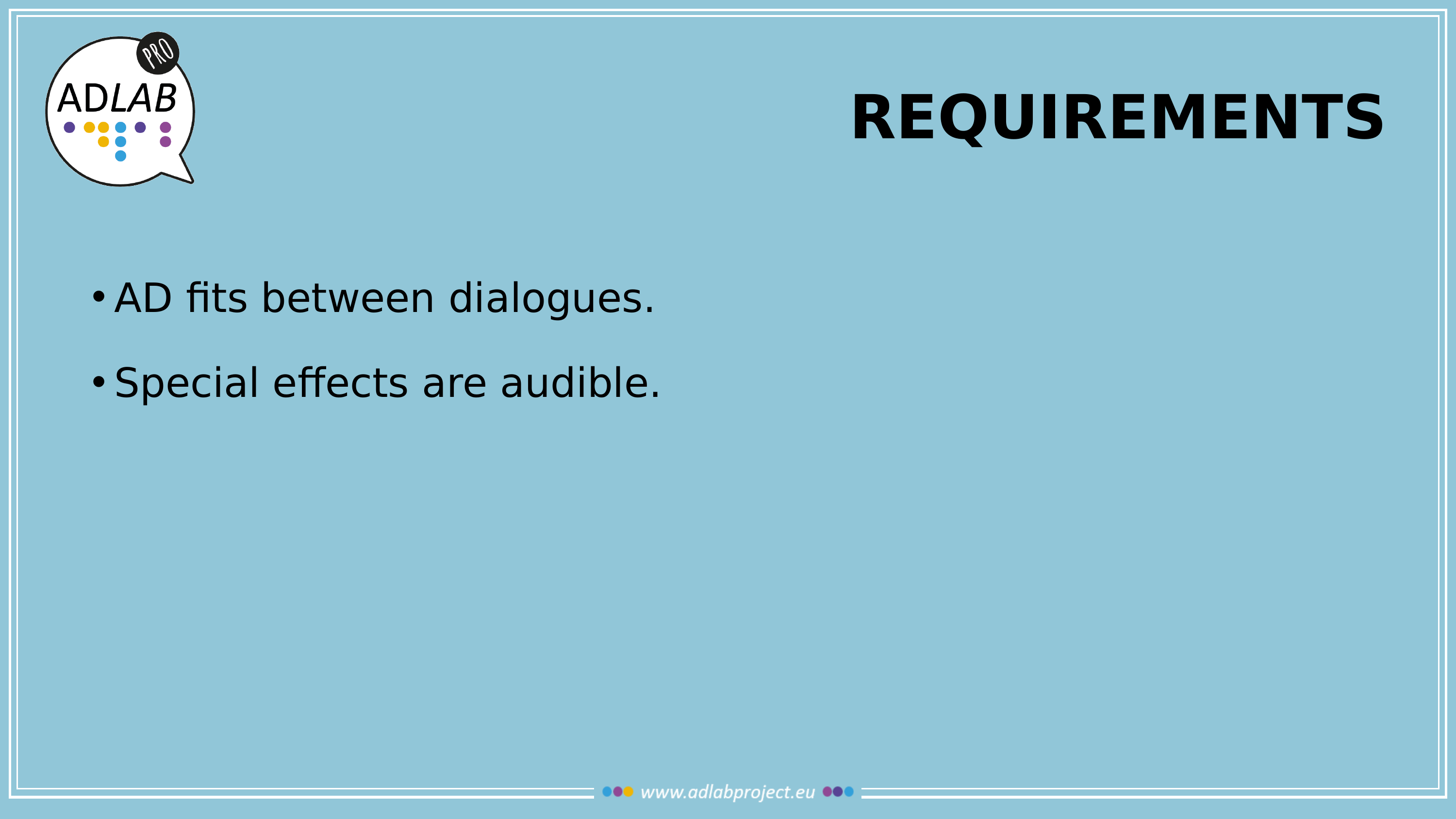

# requirements
AD fits between dialogues.
Special effects are audible.